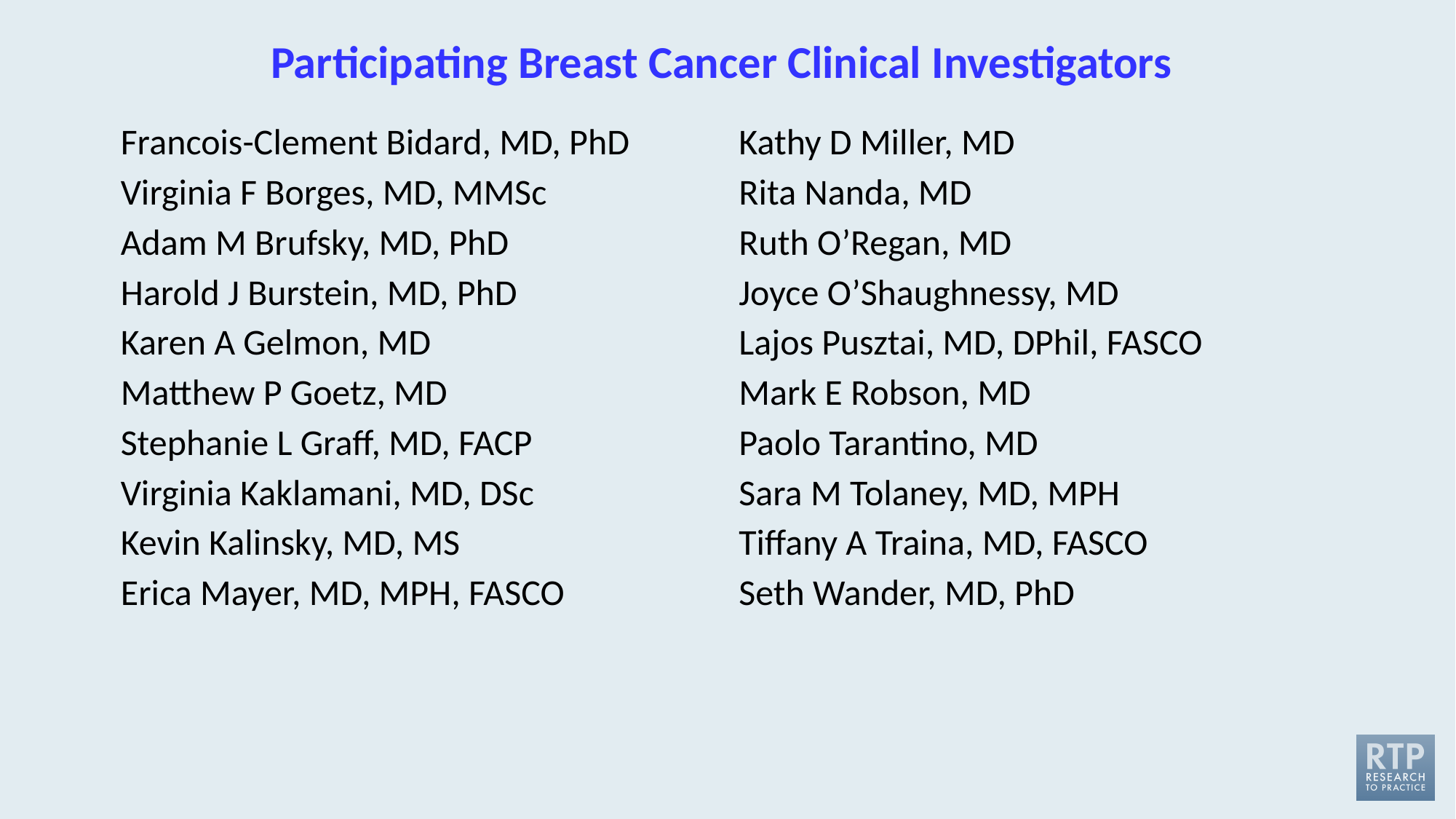

# Participating Breast Cancer Clinical Investigators
Francois-Clement Bidard, MD, PhD
Virginia F Borges, MD, MMSc
Adam M Brufsky, MD, PhD
Harold J Burstein, MD, PhD
Karen A Gelmon, MD
Matthew P Goetz, MD
Stephanie L Graff, MD, FACP
Virginia Kaklamani, MD, DSc
Kevin Kalinsky, MD, MS
Erica Mayer, MD, MPH, FASCO
Kathy D Miller, MD
Rita Nanda, MD
Ruth O’Regan, MD
Joyce O’Shaughnessy, MD
Lajos Pusztai, MD, DPhil, FASCO
Mark E Robson, MD
Paolo Tarantino, MD
Sara M Tolaney, MD, MPH
Tiffany A Traina, MD, FASCO
Seth Wander, MD, PhD